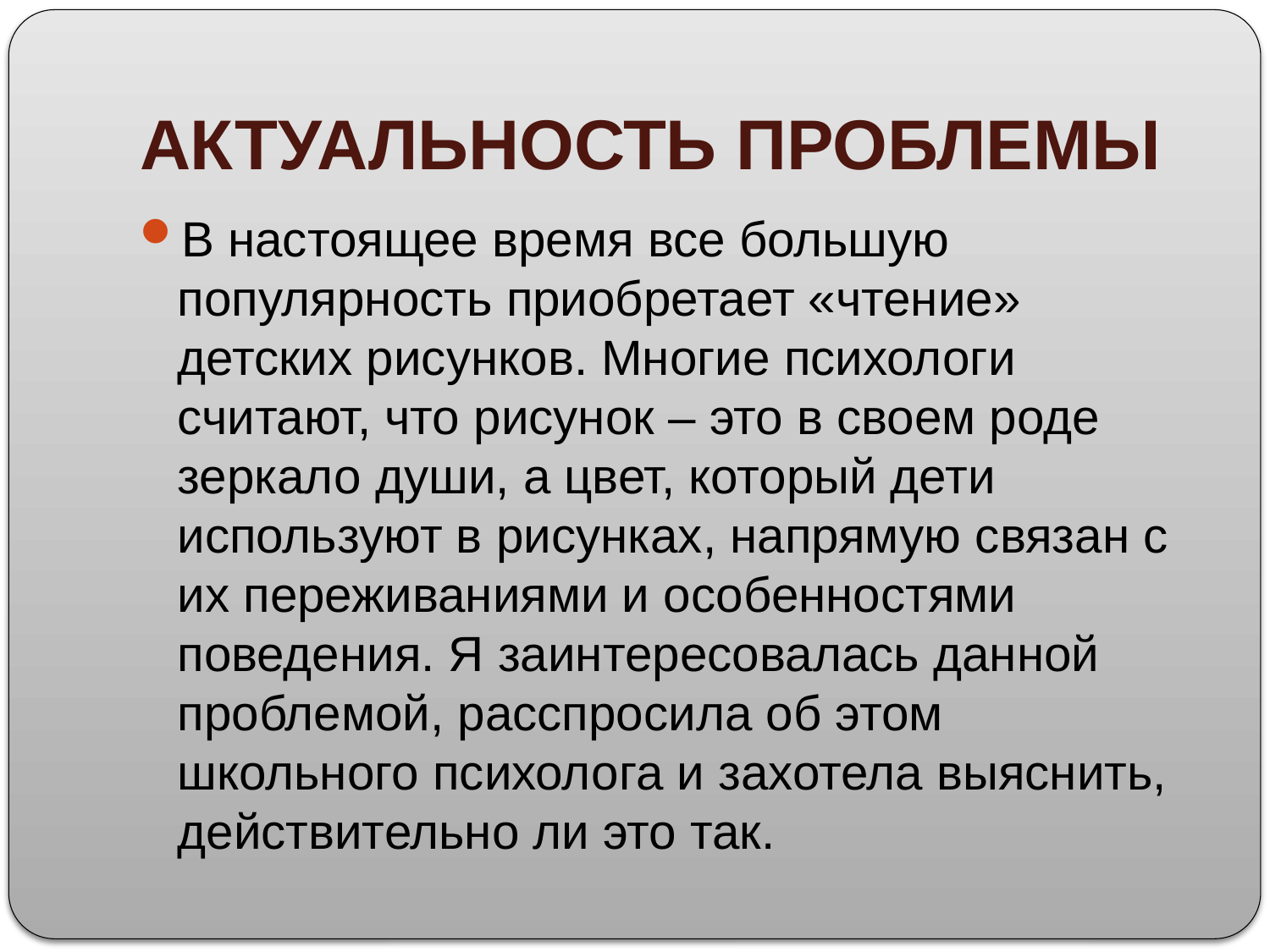

# АКТУАЛЬНОСТЬ ПРОБЛЕМЫ
В настоящее время все большую популярность приобретает «чтение» детских рисунков. Многие психологи считают, что рисунок – это в своем роде зеркало души, а цвет, который дети используют в рисунках, напрямую связан с их переживаниями и особенностями поведения. Я заинтересовалась данной проблемой, расспросила об этом школьного психолога и захотела выяснить, действительно ли это так.